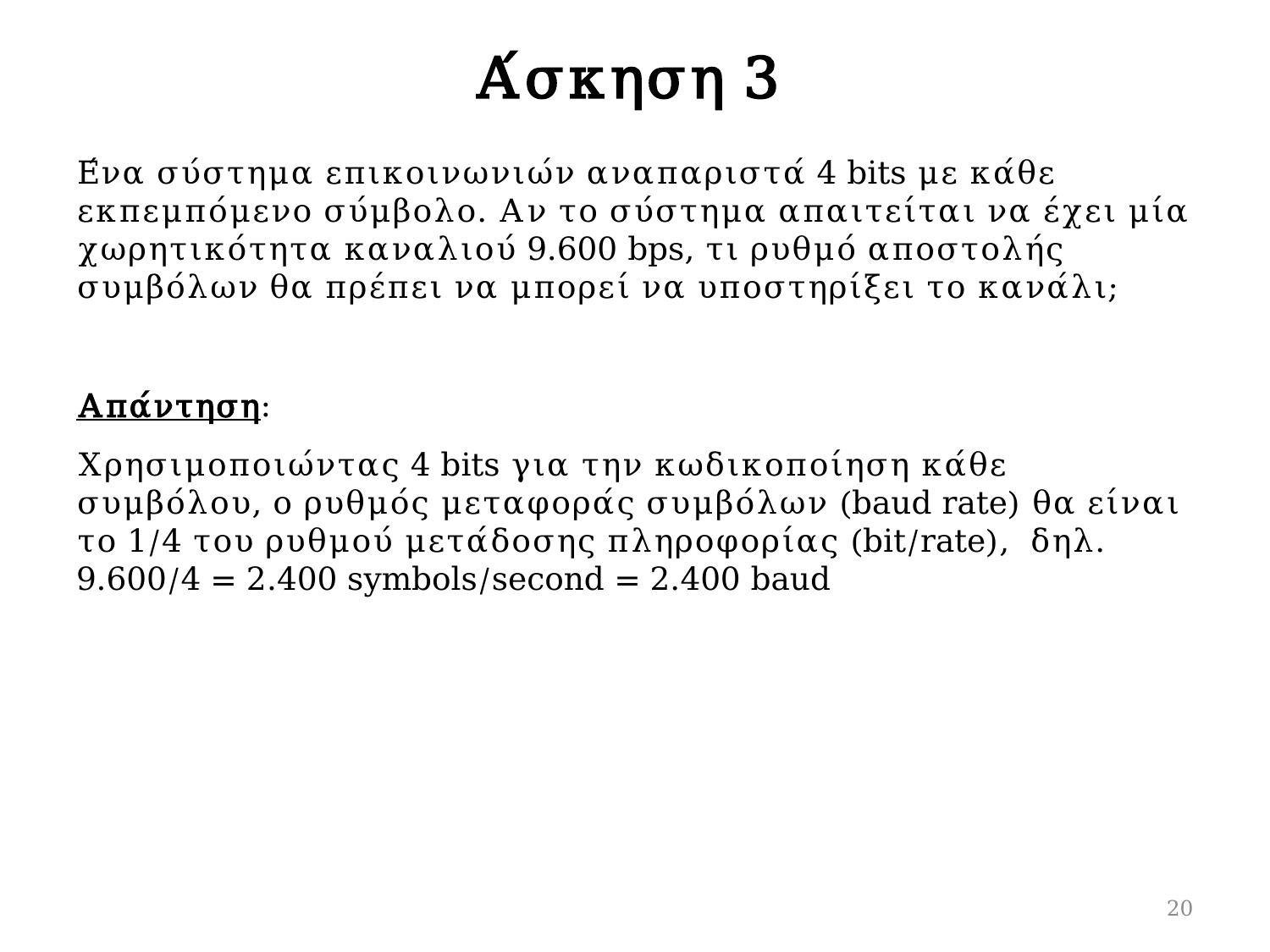

# Άσκηση 3
Ένα σύστημα επικοινωνιών αναπαριστά 4 bits με κάθε εκπεμπόμενο σύμβολο. Αν το σύστημα απαιτείται να έχει μία χωρητικότητα καναλιού 9.600 bps, τι ρυθμό αποστολής συμβόλων θα πρέπει να μπορεί να υποστηρίξει το κανάλι;

Απάντηση:
Χρησιμοποιώντας 4 bits για την κωδικοποίηση κάθε συμβόλου, ο ρυθμός μεταφοράς συμβόλων (baud rate) θα είναι το 1/4 του ρυθμού μετάδοσης πληροφορίας (bit/rate),  δηλ. 9.600/4 = 2.400 symbols/second = 2.400 baud

20